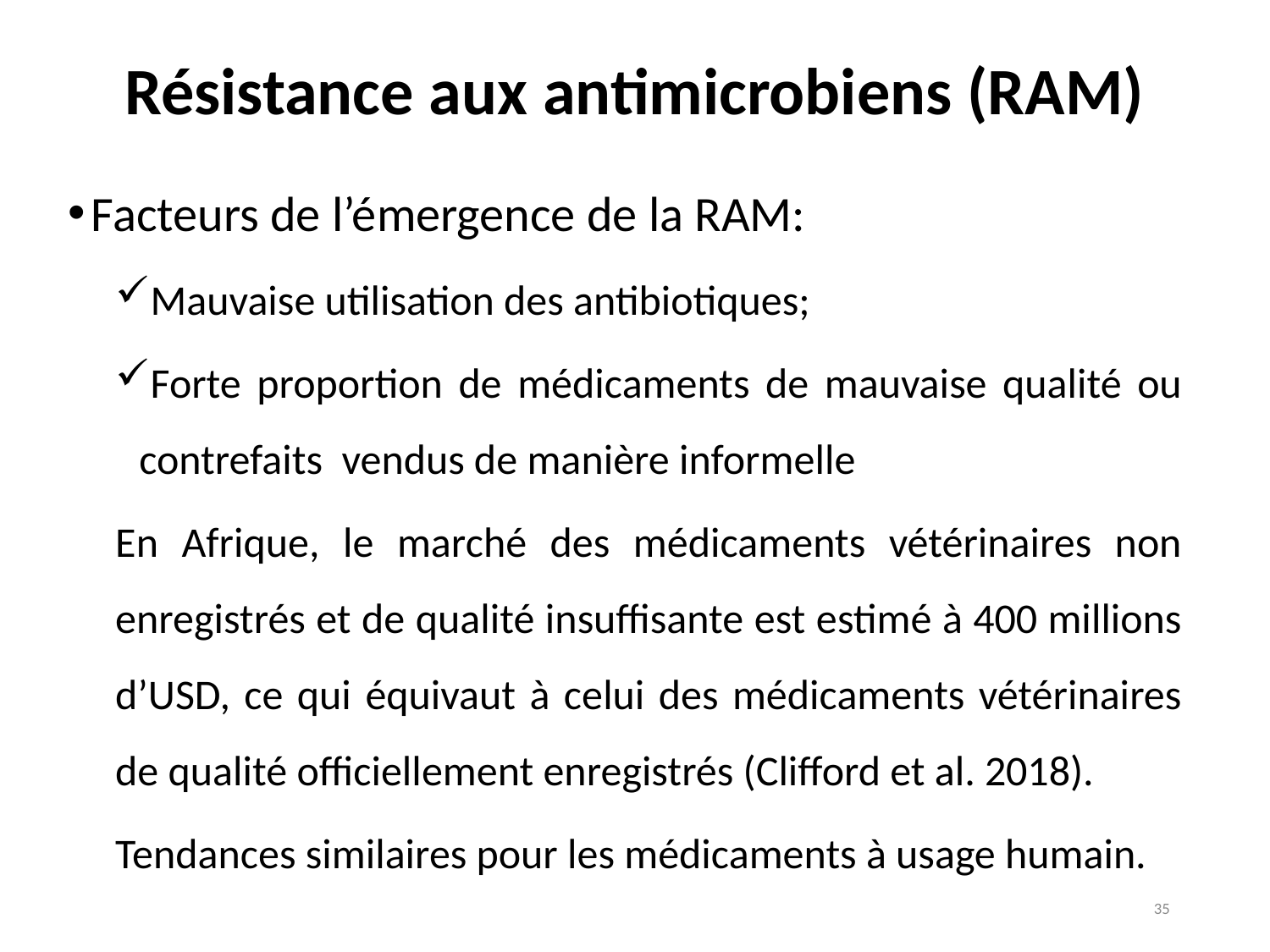

# Résistance aux antimicrobiens (RAM)
Facteurs de l’émergence de la RAM:
Mauvaise utilisation des antibiotiques;
Forte proportion de médicaments de mauvaise qualité ou contrefaits  vendus de manière informelle
En Afrique, le marché des médicaments vétérinaires non enregistrés et de qualité insuffisante est estimé à 400 millions d’USD, ce qui équivaut à celui des médicaments vétérinaires de qualité officiellement enregistrés (Clifford et al. 2018).
Tendances similaires pour les médicaments à usage humain.

35